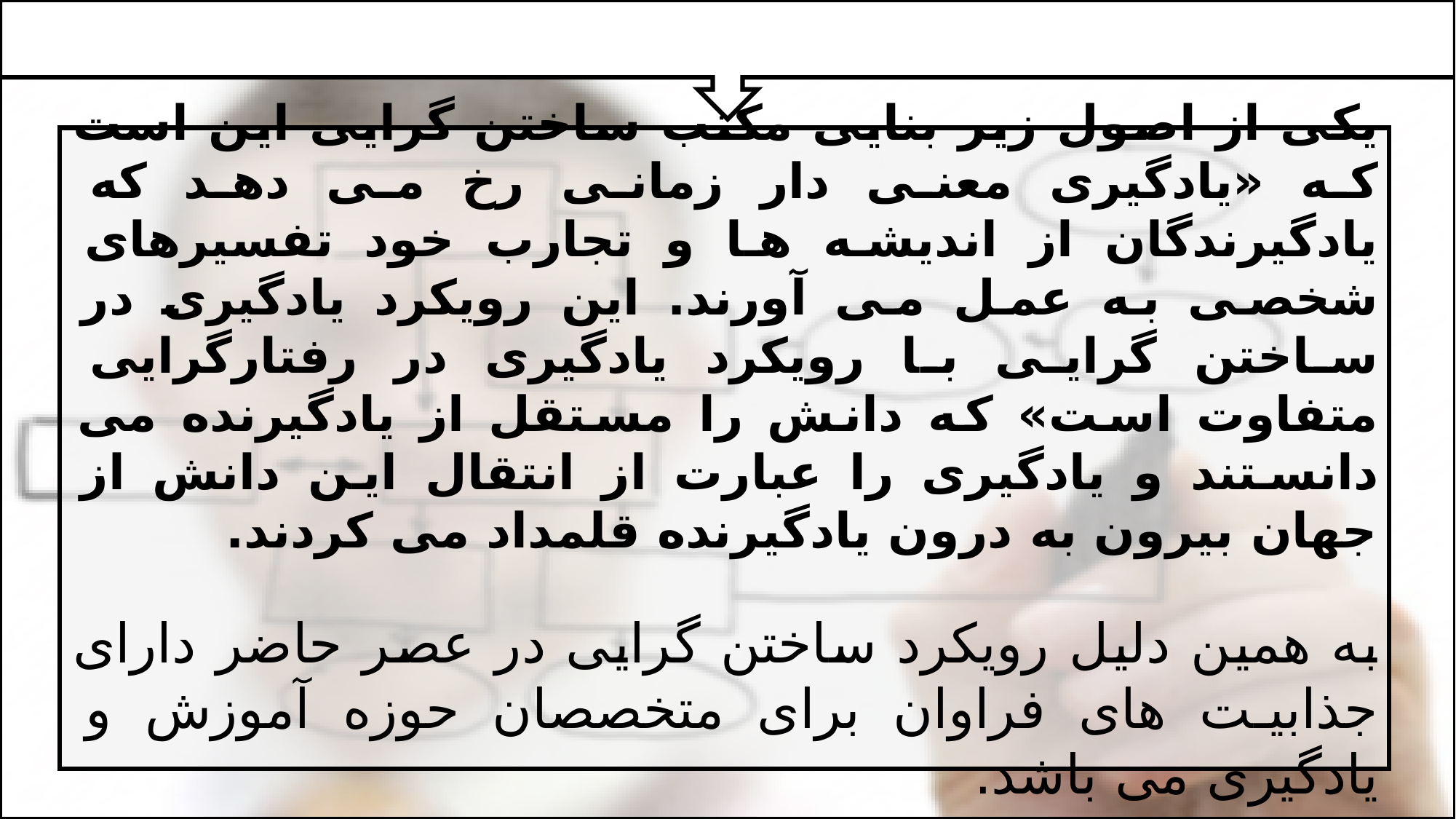

یکی از اصول زیر بنایی مکتب ساختن گرایی این است که «یادگیری معنی دار زمانی رخ می دهد که یادگیرندگان از اندیشه ها و تجارب خود تفسیرهای شخصی به عمل می آورند. این رویکرد یادگیری در ساختن گرایی با رویکرد یادگیری در رفتارگرایی متفاوت است» که دانش را مستقل از یادگیرنده می دانستند و یادگیری را عبارت از انتقال این دانش از جهان بیرون به درون یادگیرنده قلمداد می کردند.

به همین دلیل رویکرد ساختن گرایی در عصر حاضر دارای جذابیت های فراوان برای متخصصان حوزه آموزش و یادگیری می باشد.